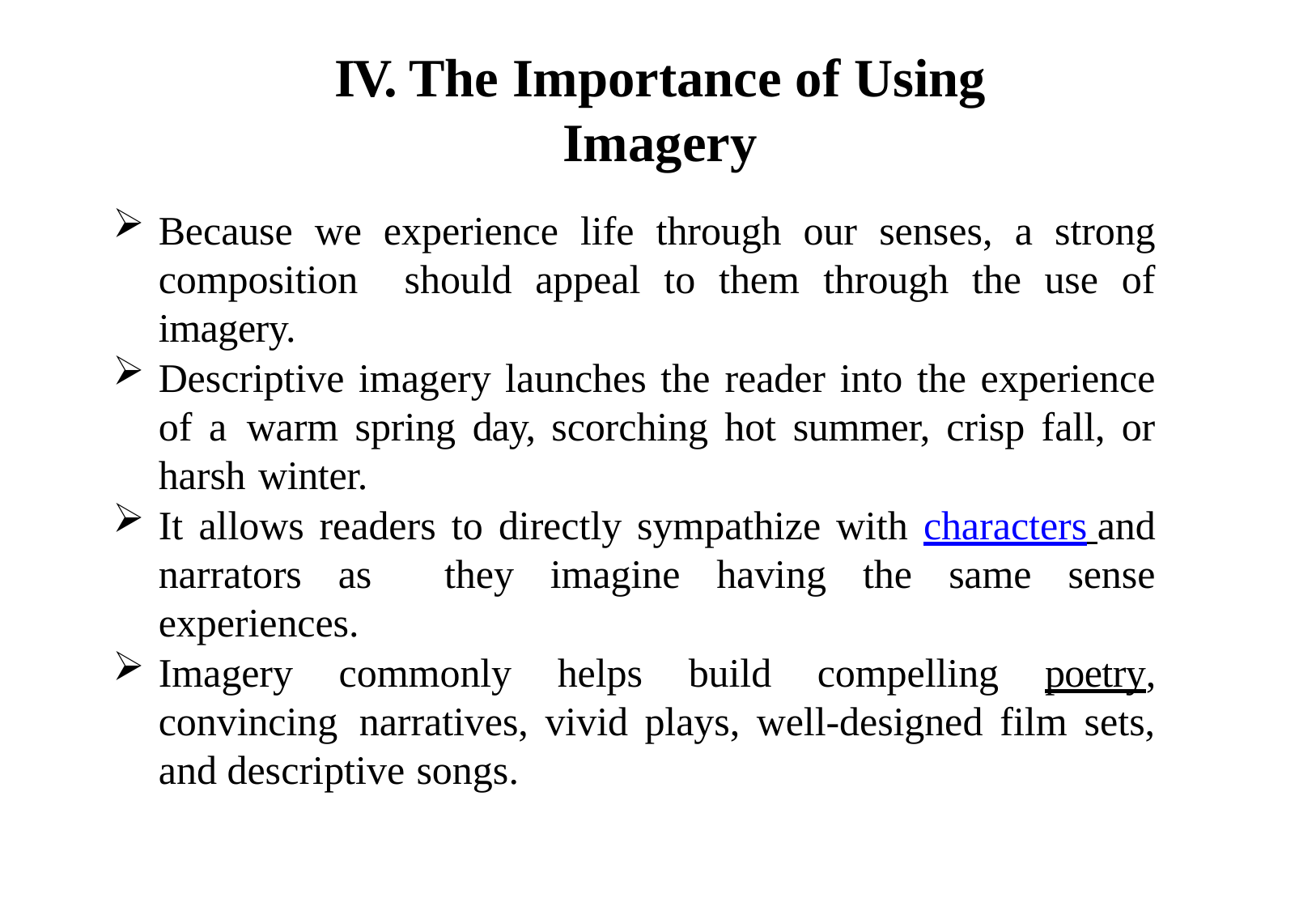

# IV. The Importance of Using Imagery
Because we experience life through our senses, a strong composition  should appeal to them through the use of imagery.
Descriptive imagery launches the reader into the experience of a warm spring day, scorching hot summer, crisp fall, or harsh winter.
It allows readers to directly sympathize with characters and narrators as  they imagine having the same sense experiences.
Imagery commonly helps build compelling poetry, convincing narratives, vivid plays, well-designed film sets, and descriptive songs.